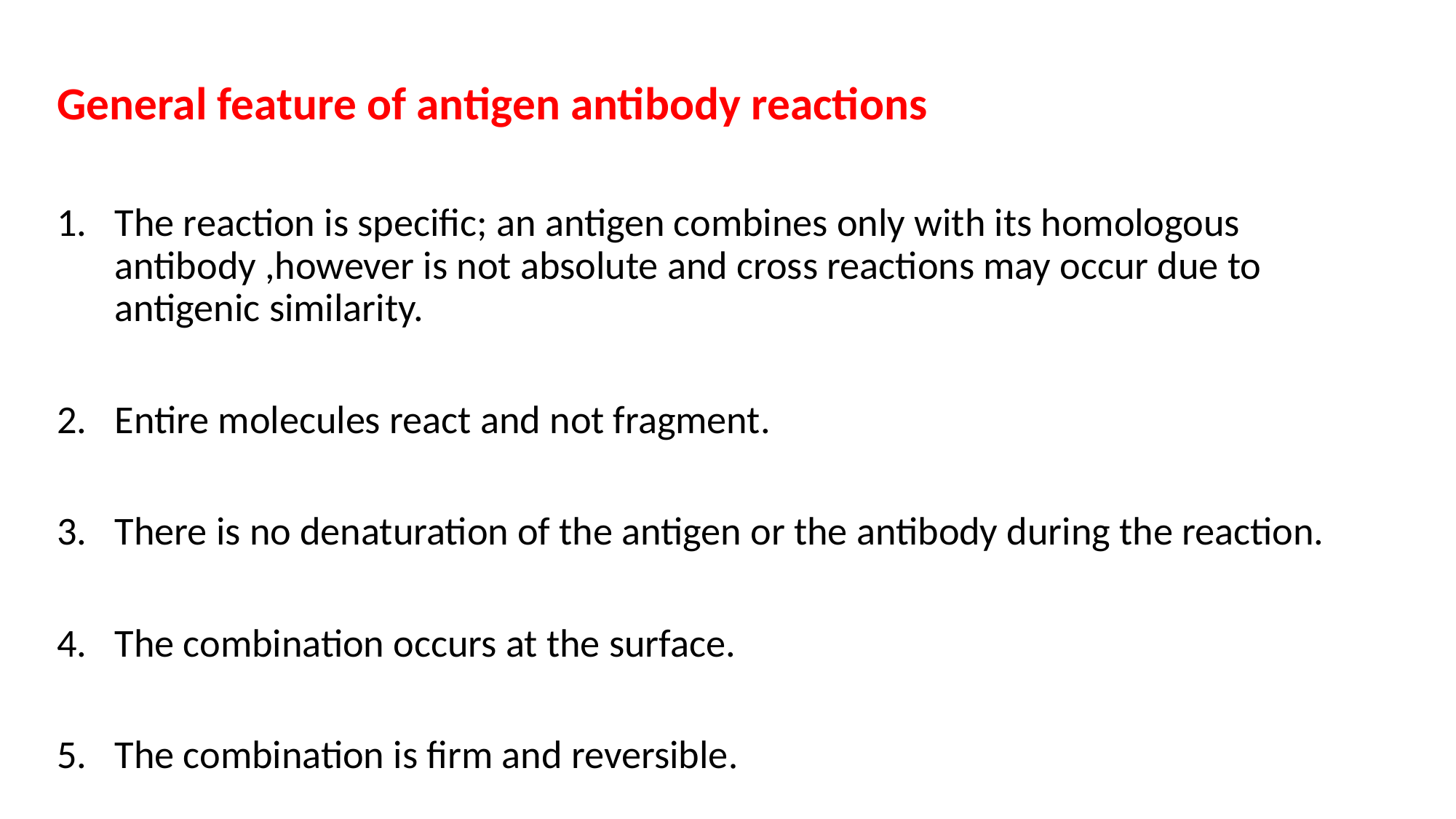

General feature of antigen antibody reactions

The reaction is specific; an antigen combines only with its homologous antibody ,however is not absolute and cross reactions may occur due to antigenic similarity.

Entire molecules react and not fragment.

There is no denaturation of the antigen or the antibody during the reaction.

The combination occurs at the surface.

The combination is firm and reversible.